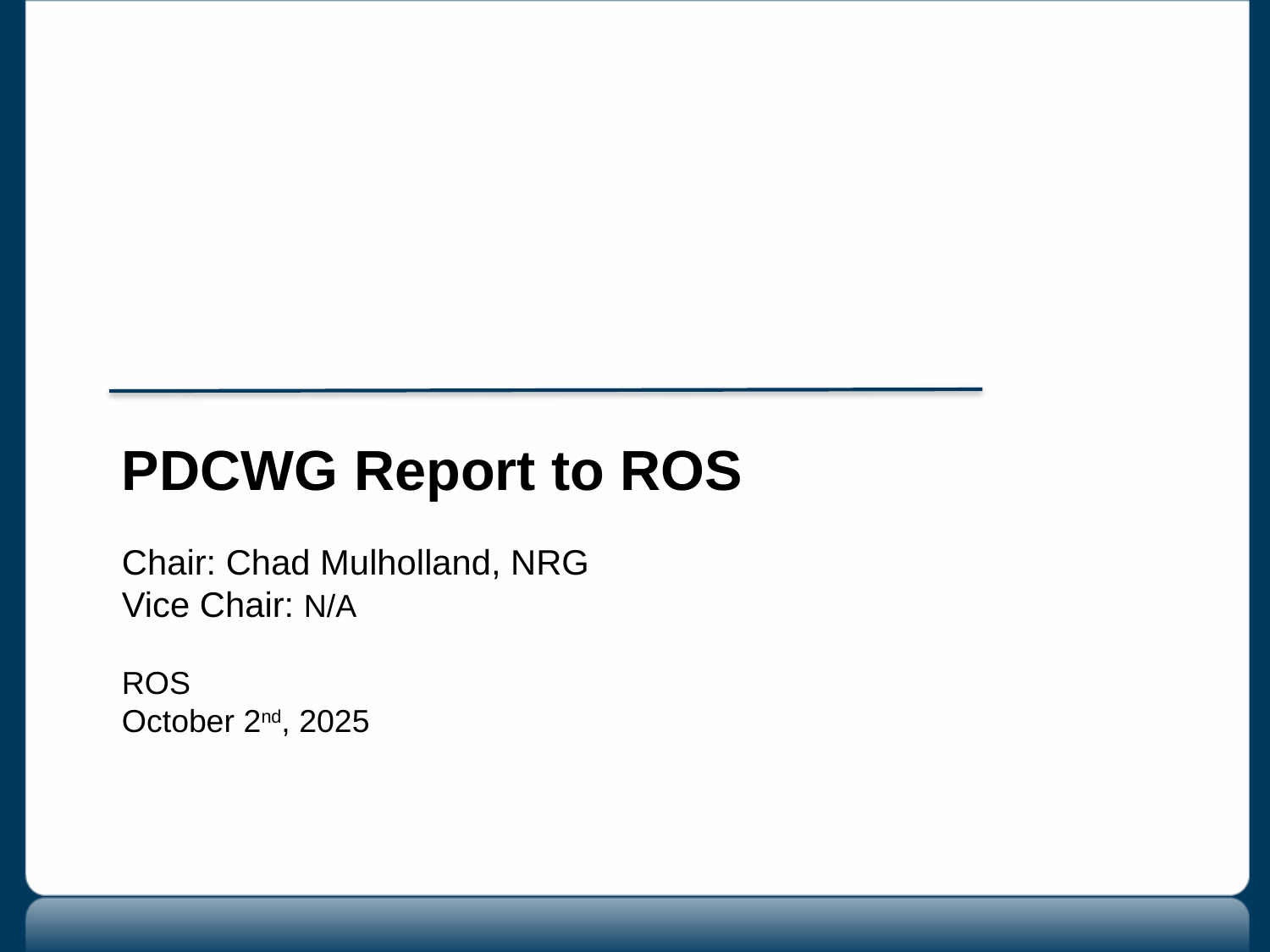

PDCWG Report to ROS

Chair: Chad Mulholland, NRG
Vice Chair: N/A

ROS
October 2nd, 2025